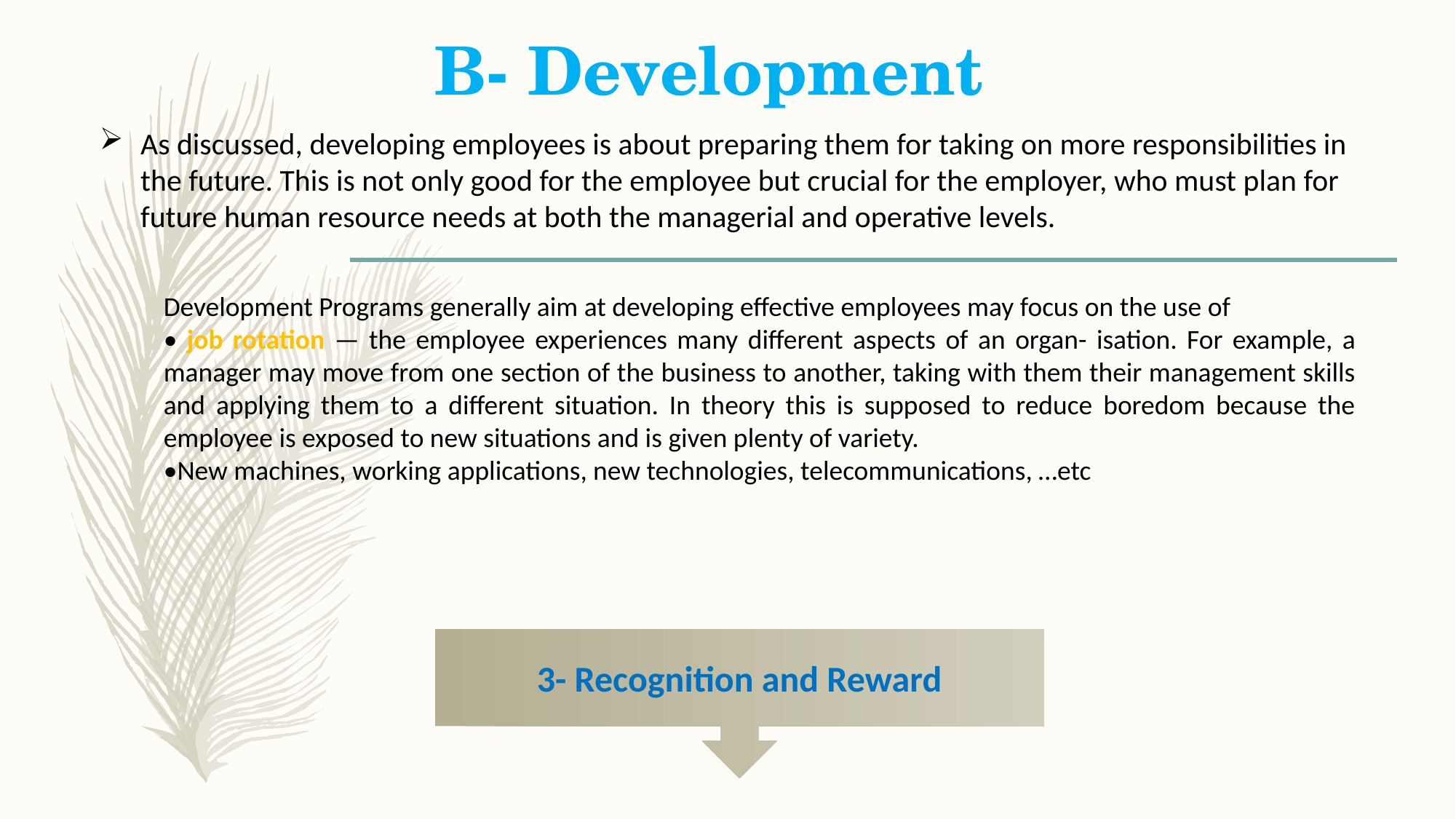

# B- Development
As discussed, developing employees is about preparing them for taking on more responsibilities in the future. This is not only good for the employee but crucial for the employer, who must plan for future human resource needs at both the managerial and operative levels.
Development Programs generally aim at developing effective employees may focus on the use of
• job rotation — the employee experiences many different aspects of an organ- isation. For example, a manager may move from one section of the business to another, taking with them their management skills and applying them to a different situation. In theory this is supposed to reduce boredom because the employee is exposed to new situations and is given plenty of variety.
•New machines, working applications, new technologies, telecommunications, …etc
3- Recognition and Reward